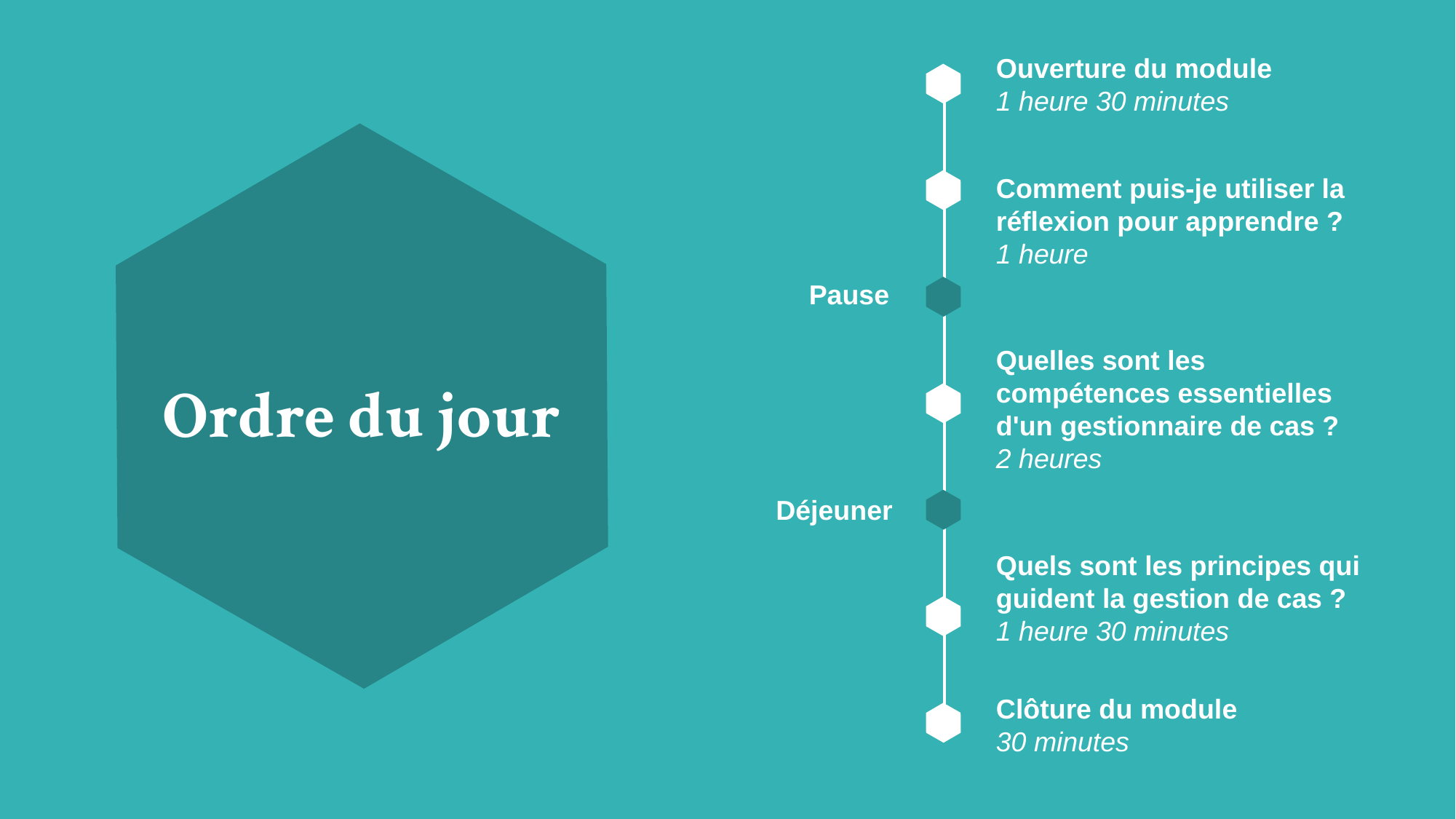

Ouverture du module
1 heure 30 minutes

Comment puis-je utiliser la réflexion pour apprendre ?
1 heure

Pause

Quelles sont les compétences essentielles d'un gestionnaire de cas ?
2 heures
# Ordre du jour

Déjeuner

Quels sont les principes qui guident la gestion de cas ?
1 heure 30 minutes

Clôture du module
30 minutes